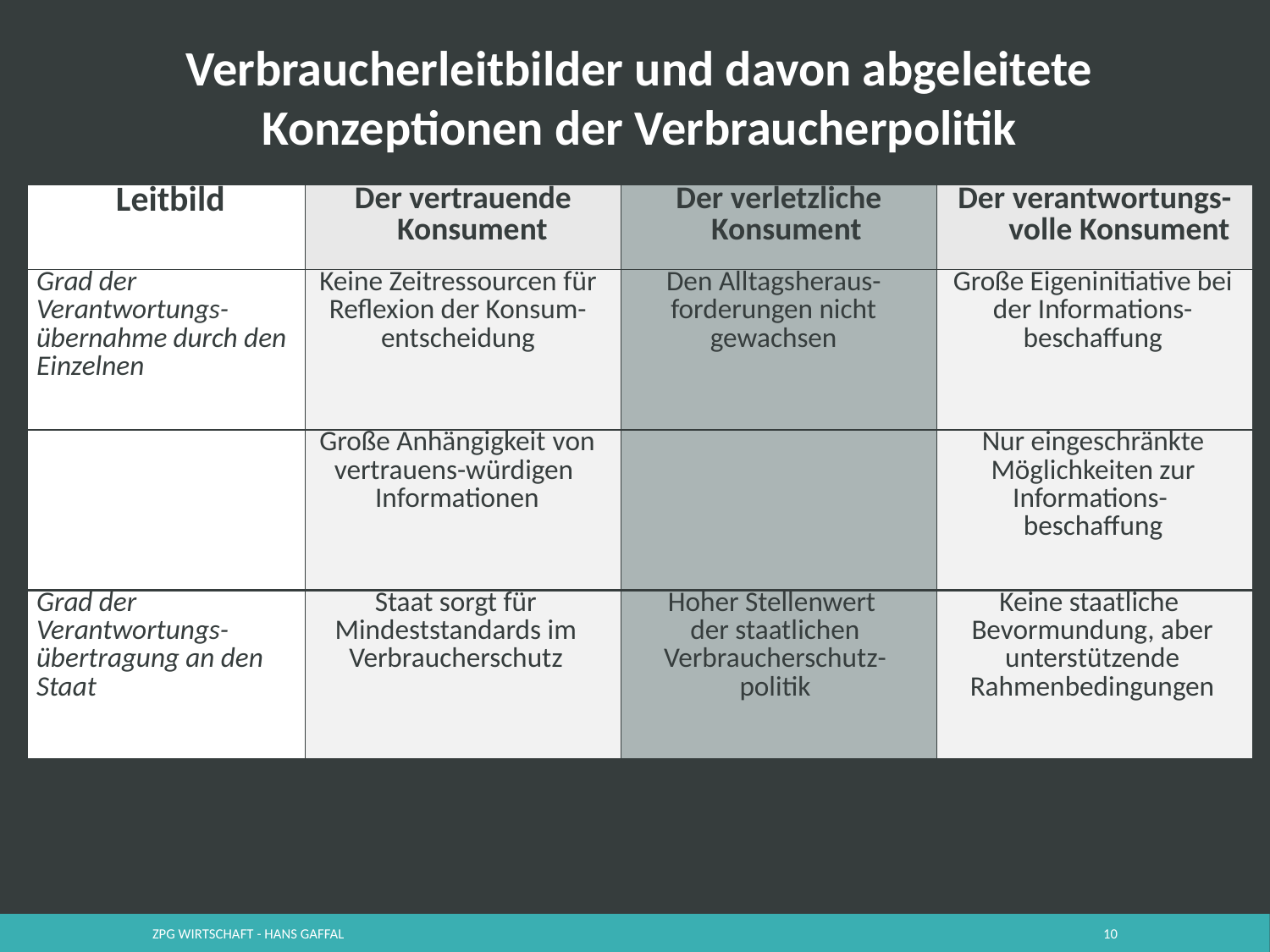

Verbraucherleitbilder und davon abgeleitete
Konzeptionen der Verbraucherpolitik
| Leitbild | Der vertrauende Konsument | Der verletzliche Konsument | Der verantwortungs-volle Konsument |
| --- | --- | --- | --- |
| Grad der Verantwortungs-übernahme durch den Einzelnen | Keine Zeitressourcen für Reflexion der Konsum-entscheidung | Den Alltagsheraus-forderungen nicht gewachsen | Große Eigeninitiative bei der Informations-beschaffung |
|  | Große Anhängigkeit von vertrauens-würdigen Informationen |  | Nur eingeschränkte Möglichkeiten zur Informations- beschaffung |
| Grad der Verantwortungs-übertragung an den Staat | Staat sorgt für Mindeststandards im Verbraucherschutz | Hoher Stellenwert der staatlichen Verbraucherschutz-politik | Keine staatliche Bevormundung, aber unterstützende Rahmenbedingungen |
ZPG Wirtschaft - Hans Gaffal
10